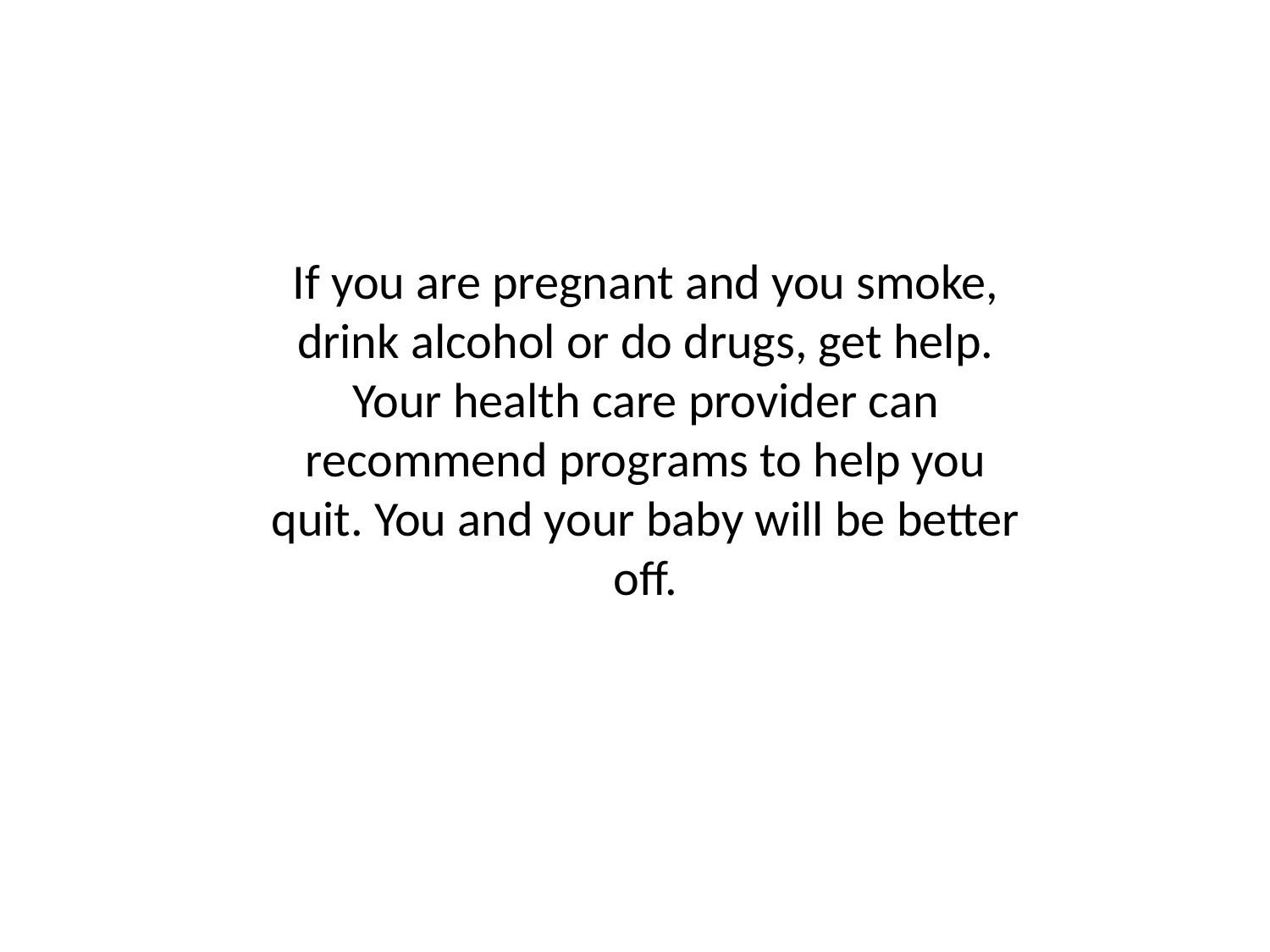

If you are pregnant and you smoke, drink alcohol or do drugs, get help. Your health care provider can recommend programs to help you quit. You and your baby will be better off.